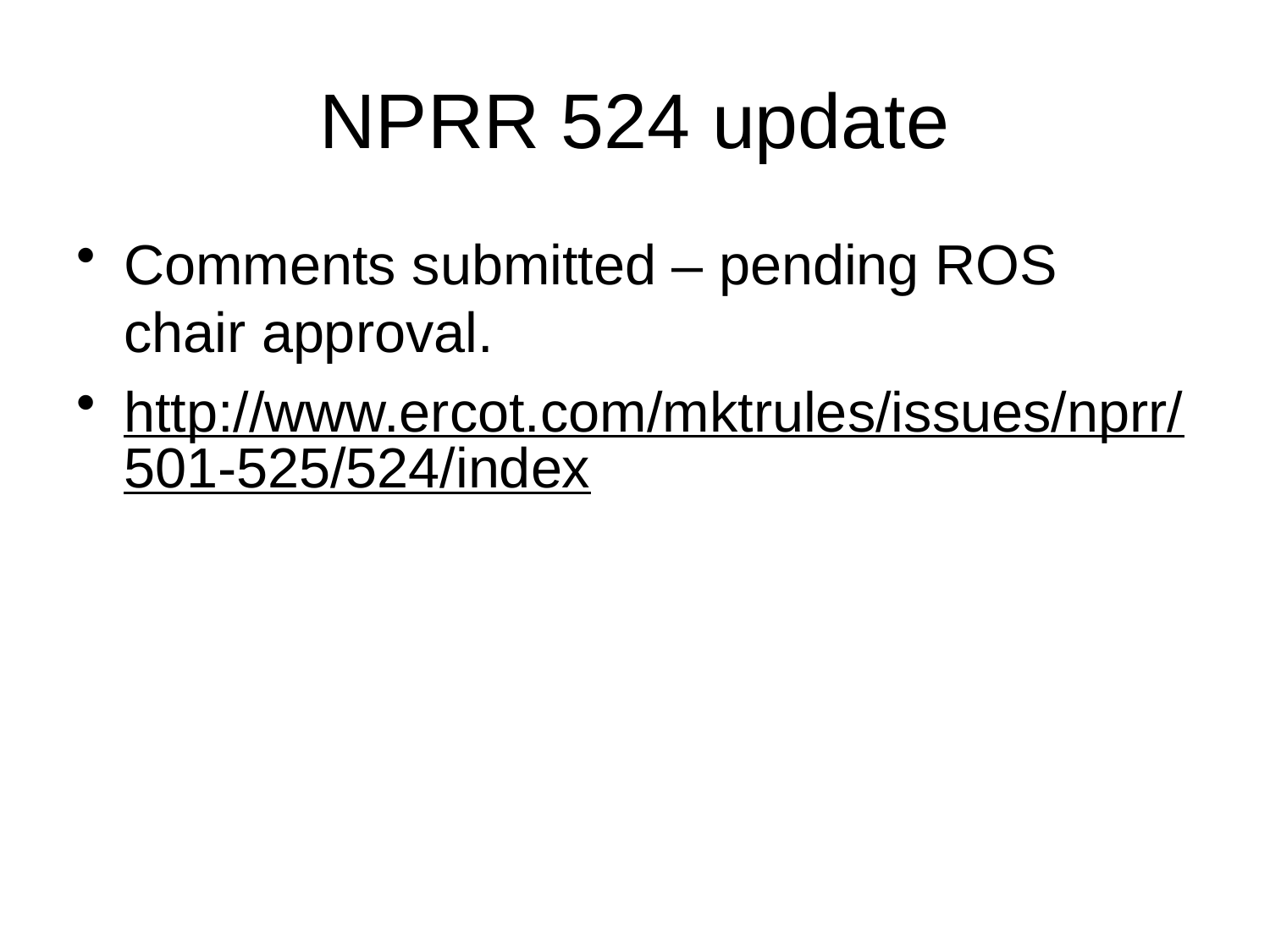

# NPRR 524 update
Comments submitted – pending ROS chair approval.
http://www.ercot.com/mktrules/issues/nprr/501-525/524/index